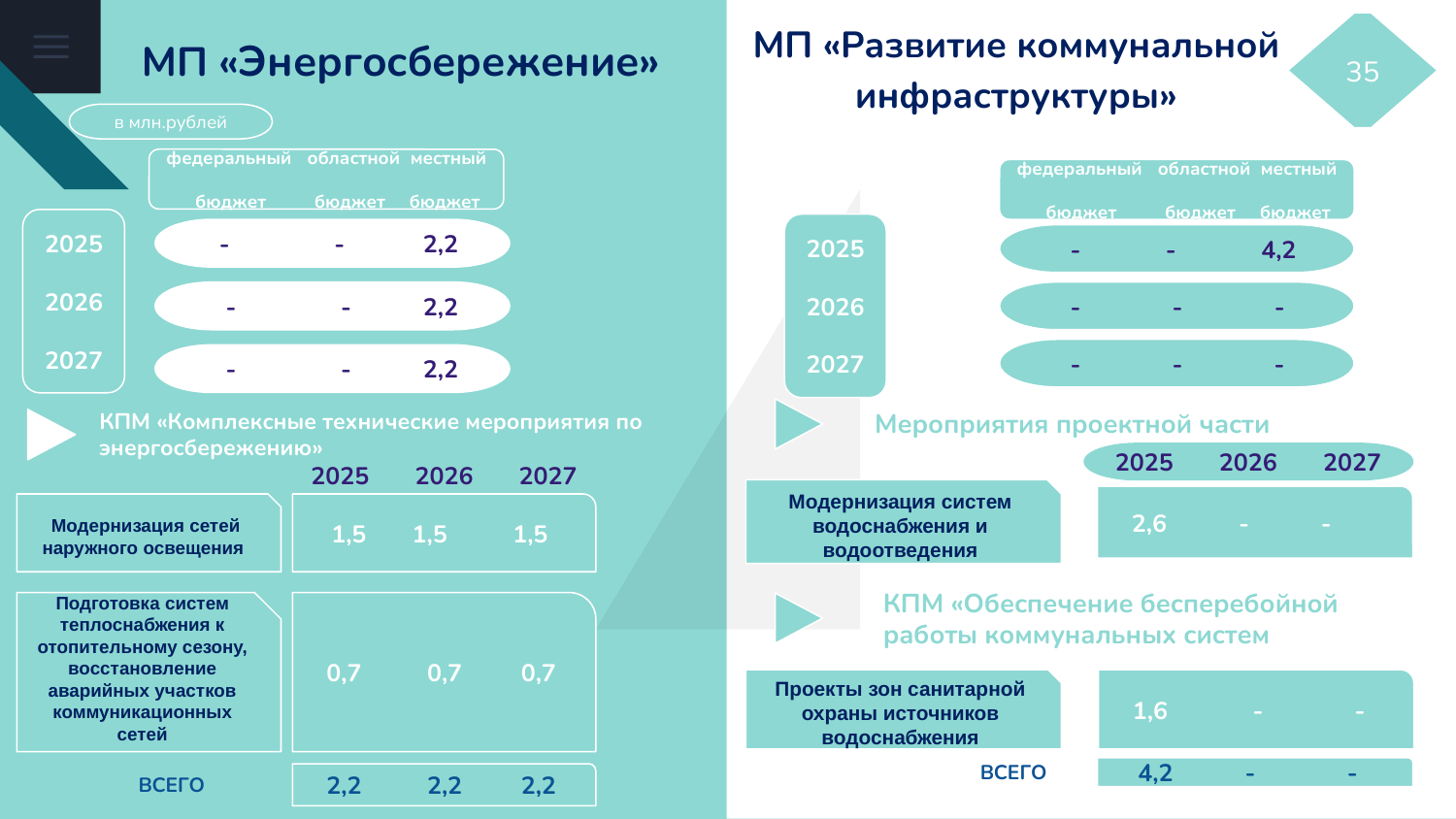

МП «Развитие коммунальной инфраструктуры»
2024

2025

2026

МП «Энергосбережение»
35
в млн.рублей
федеральный   областной  местный
      бюджет          бюджет     бюджет
федеральный   областной  местный
      бюджет          бюджет     бюджет

2025

2026

2027
2025

2026

2027
     -                -            2,2
      -             -             4,2
      -                -           2,2

      -              -              -

      -              -              -
      -                -           2,2
КПМ «Комплексные технические мероприятия по энергосбережению»
Мероприятия проектной части

2025       2026       2027
2025       2026       2027

Модернизация систем водоснабжения и водоотведения

   2,6           -           -
1,5       1,5          1,5
Модернизация сетей наружного освещения
КПМ «Обеспечение бесперебойной работы коммунальных систем
Подготовка систем теплоснабжения к отопительному сезону, восстановление аварийных участков коммуникационных сетей

   0,7          0,7         0,7

Проекты зон санитарной охраны источников водоснабжения
   1,6             -              -
    4,2           -              -
ВСЕГО
ВСЕГО
   2,2          2,2         2,2